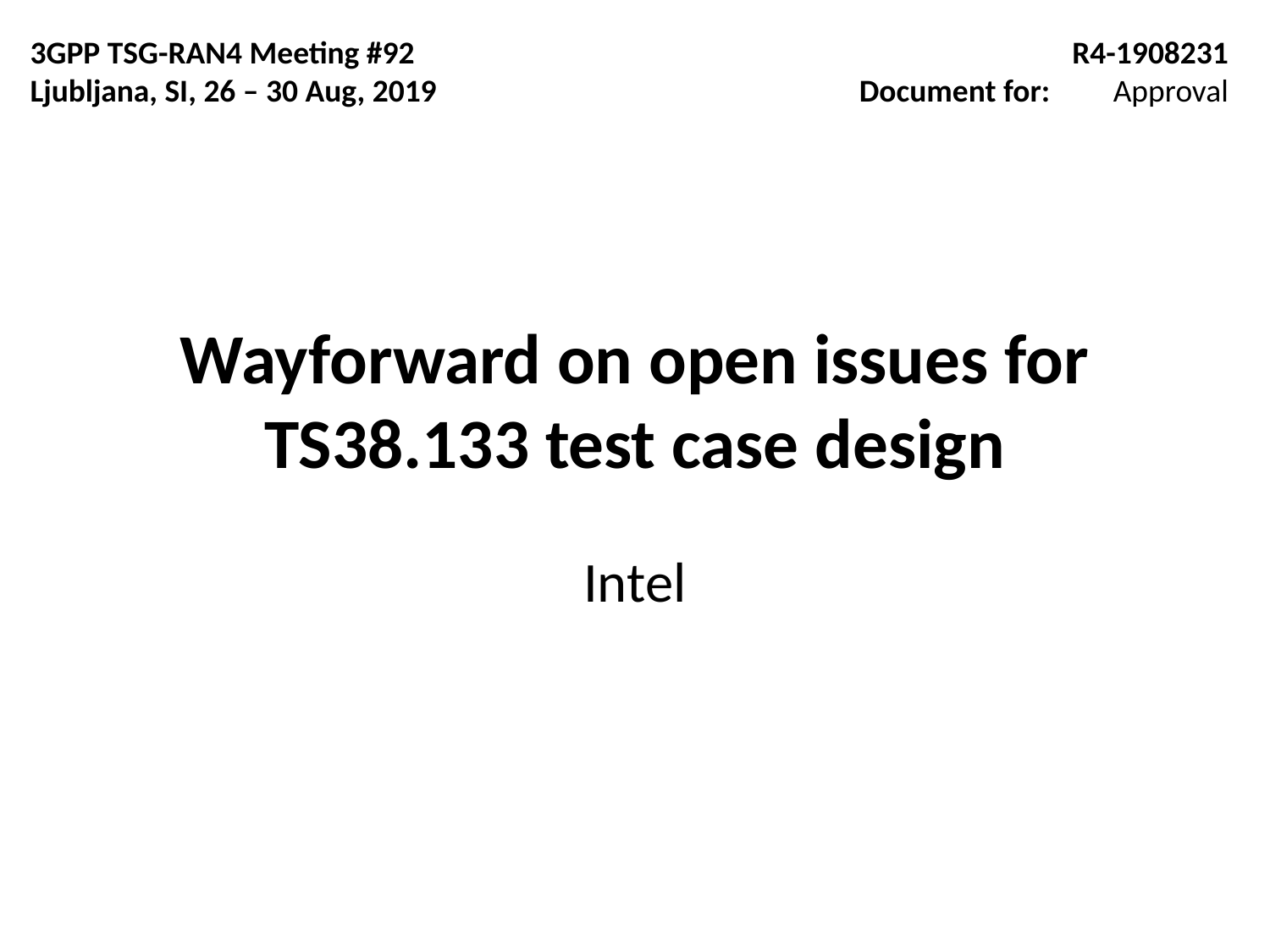

3GPP TSG-RAN4 Meeting #92
Ljubljana, SI, 26 – 30 Aug, 2019
R4-1908231
Document for:	Approval
# Wayforward on open issues for TS38.133 test case design
Intel